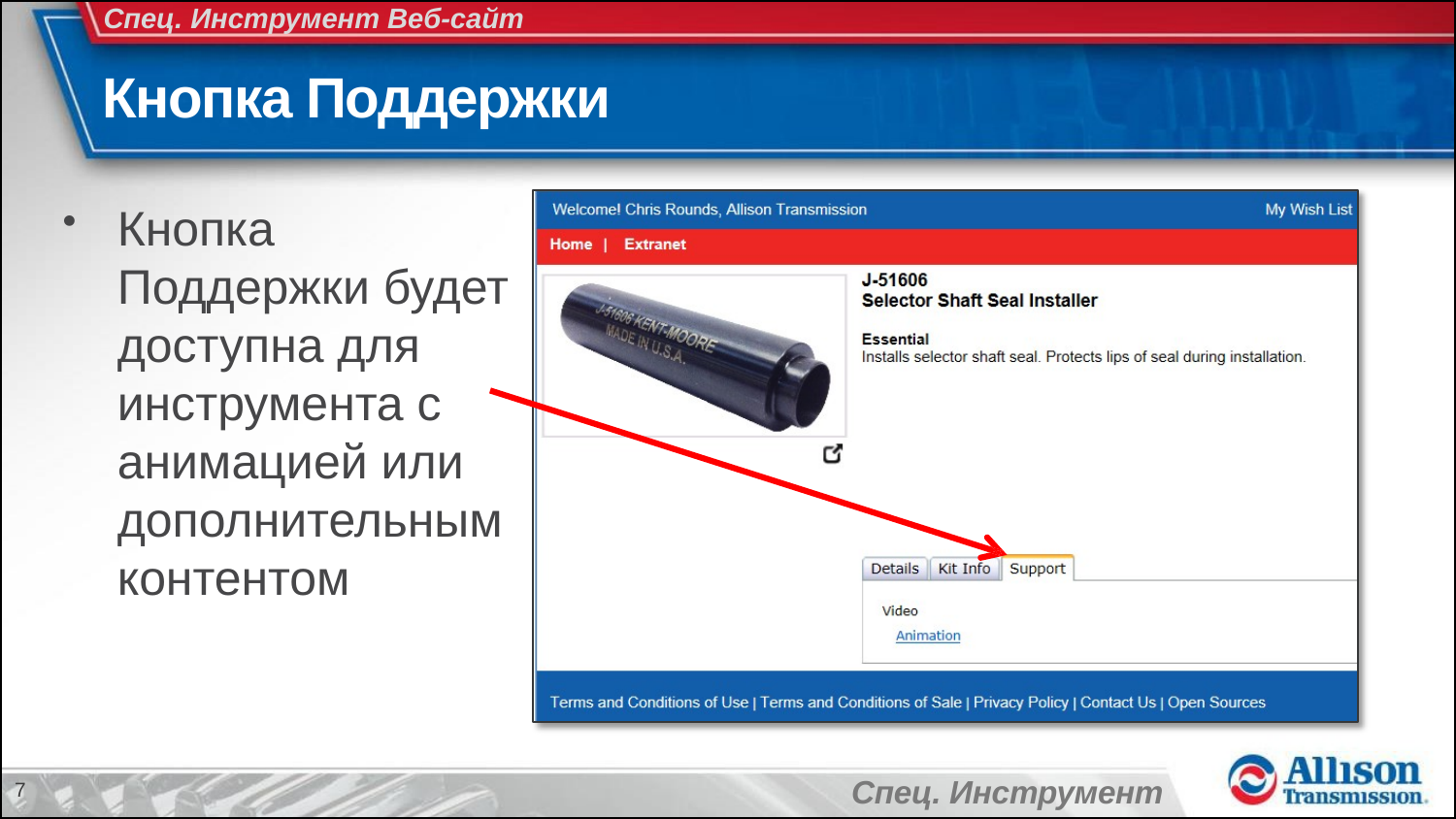

Спец. Инструмент Веб-сайт
# Кнопка Поддержки

Кнопка Поддержки будет доступна для инструмента с анимацией или дополнительным контентом

Спец. Инструмент
7